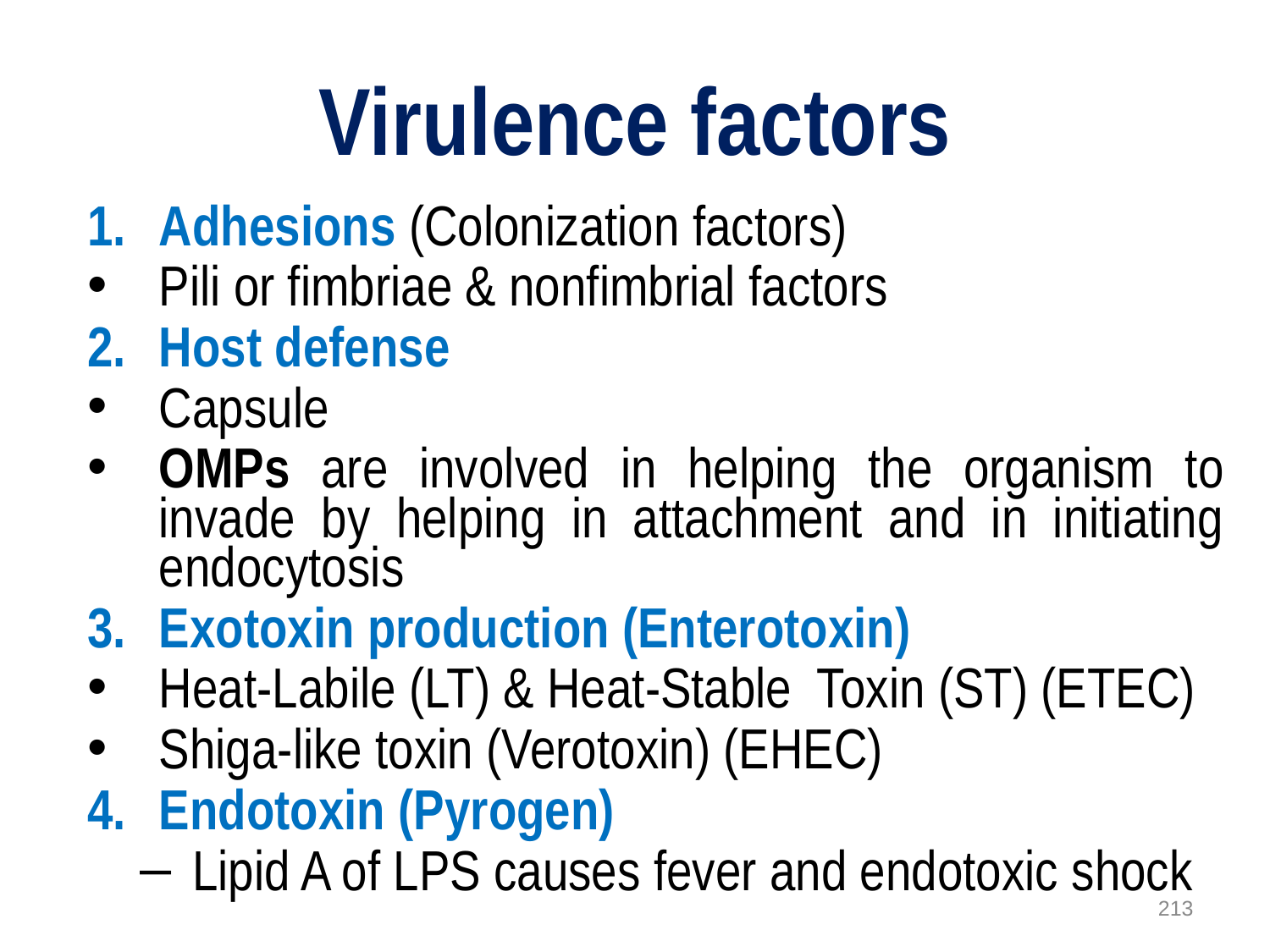

# Virulence factors
Adhesions (Colonization factors)
Pili or fimbriae & nonfimbrial factors
Host defense
Capsule
OMPs are involved in helping the organism to invade by helping in attachment and in initiating endocytosis
Exotoxin production (Enterotoxin)
Heat-Labile (LT) & Heat-Stable  Toxin (ST) (ETEC)
Shiga-like toxin (Verotoxin) (EHEC)
Endotoxin (Pyrogen)
 Lipid A of LPS causes fever and endotoxic shock

213